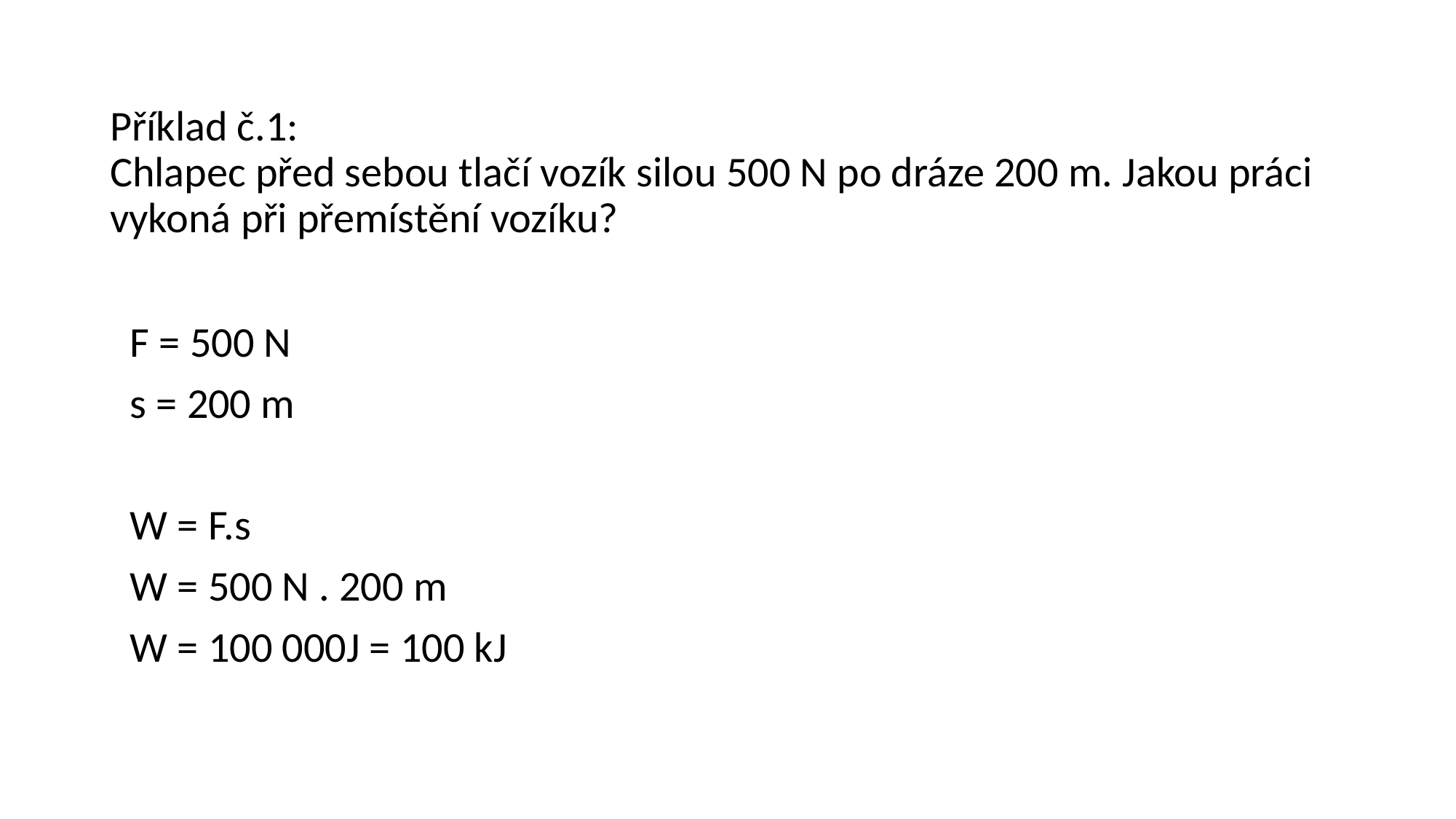

# Příklad č.1: Chlapec před sebou tlačí vozík silou 500 N po dráze 200 m. Jakou práci vykoná při přemístění vozíku?
F = 500 N
s = 200 m

W = F.s
W = 500 N . 200 m
W = 100 000J = 100 kJ